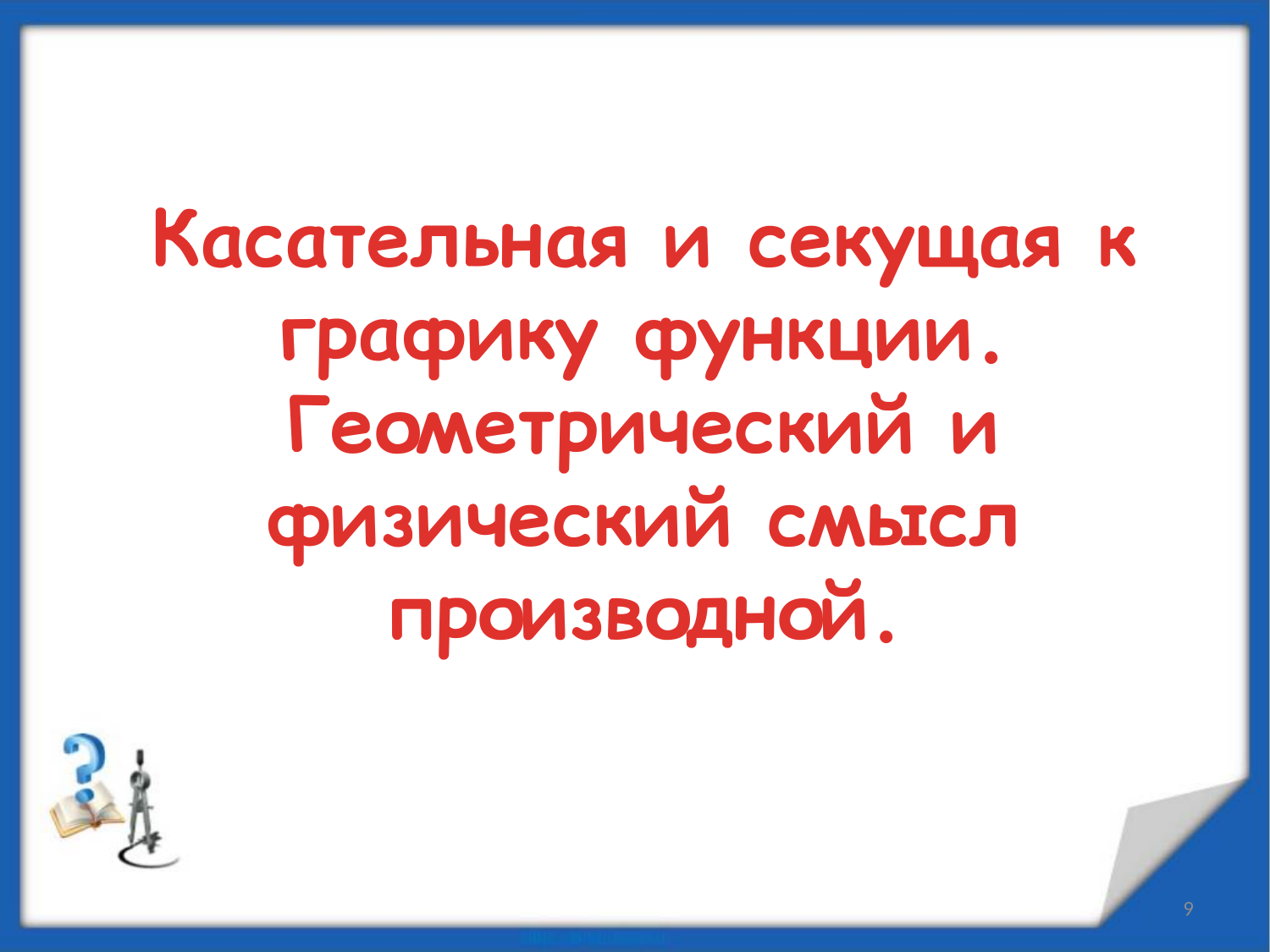

Касательная и секущая к графику функции. Геометрический и физический смысл производной.
9